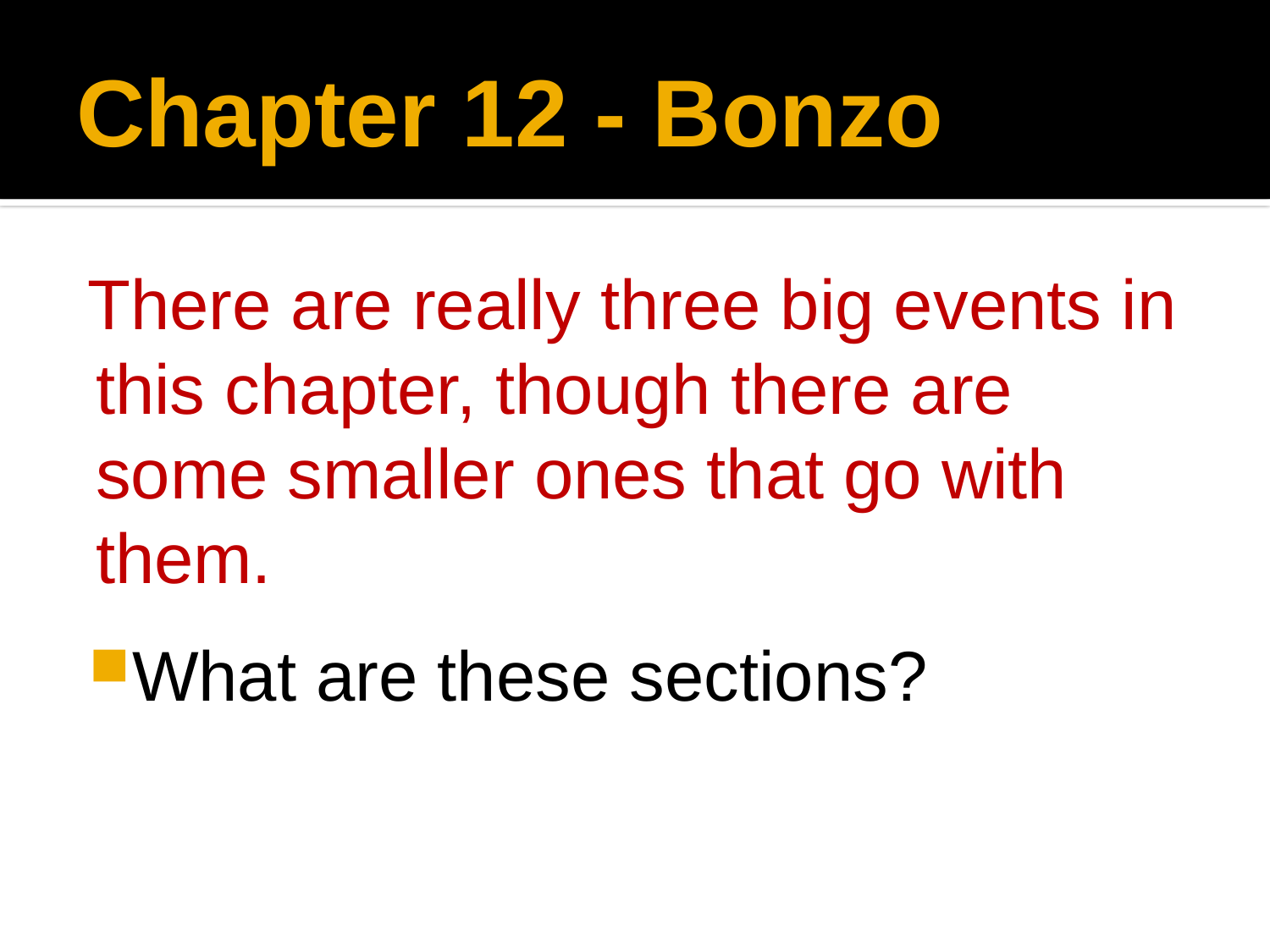

# Chapter 12 - Bonzo
There are really three big events in this chapter, though there are some smaller ones that go with them.

What are these sections?